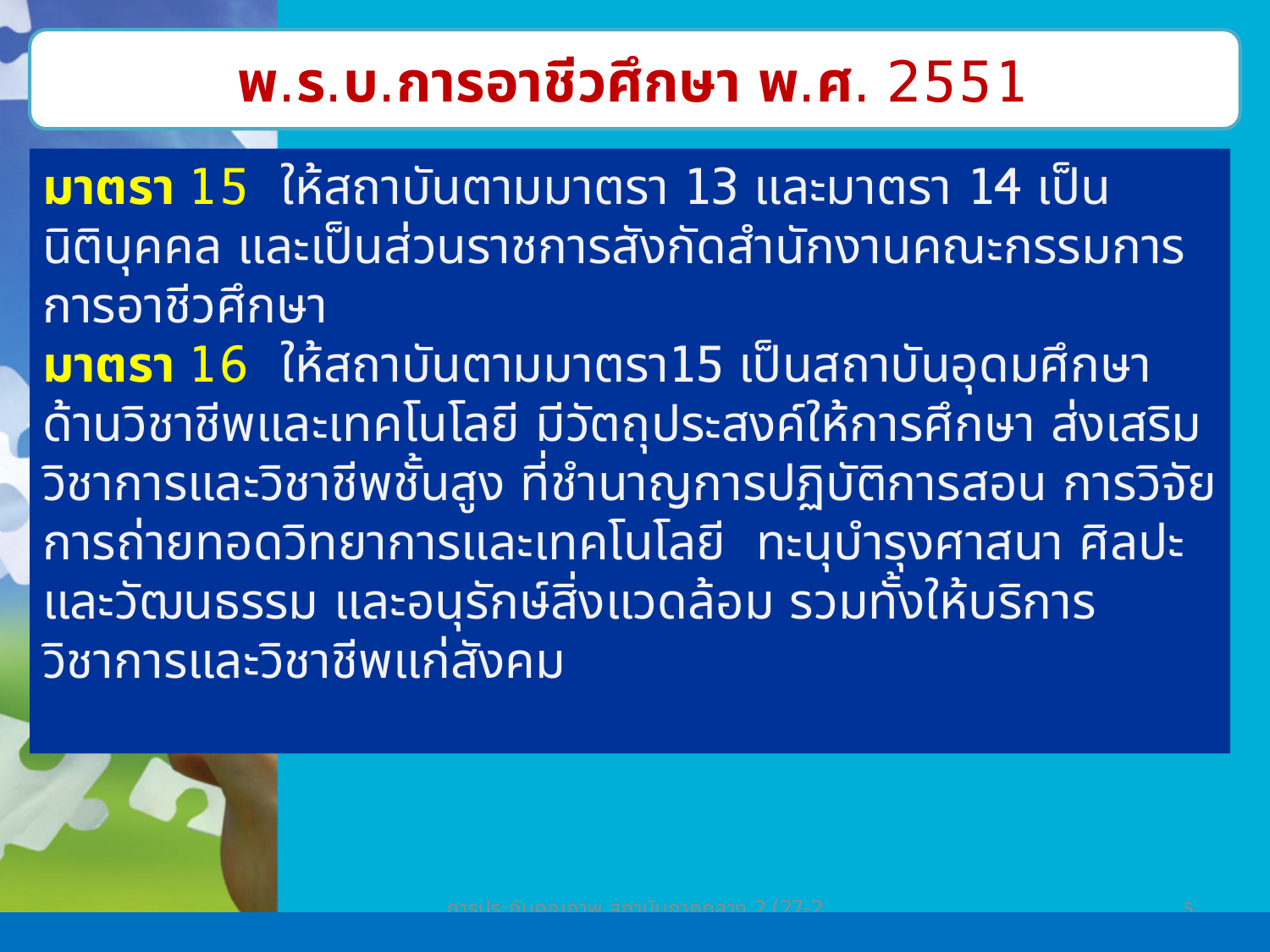

พ.ร.บ.การอาชีวศึกษา พ.ศ. 2551
มาตรา 15  ให้สถาบันตามมาตรา 13 และมาตรา 14 เป็นนิติบุคคล และเป็นส่วนราชการสังกัดสำนักงานคณะกรรมการการอาชีวศึกษา
มาตรา 16  ให้สถาบันตามมาตรา15 เป็นสถาบันอุดมศึกษา ด้านวิชาชีพและเทคโนโลยี มีวัตถุประสงค์ให้การศึกษา ส่งเสริมวิชาการและวิชาชีพชั้นสูง ที่ชำนาญการปฏิบัติการสอน การวิจัย การถ่ายทอดวิทยาการและเทคโนโลยี  ทะนุบำรุงศาสนา ศิลปะและวัฒนธรรม และอนุรักษ์สิ่งแวดล้อม รวมทั้งให้บริการวิชาการและวิชาชีพแก่สังคม

การประกันคุณภาพ สถาบันภาคกลาง 2 (27-28 เม.ย. 60)
5